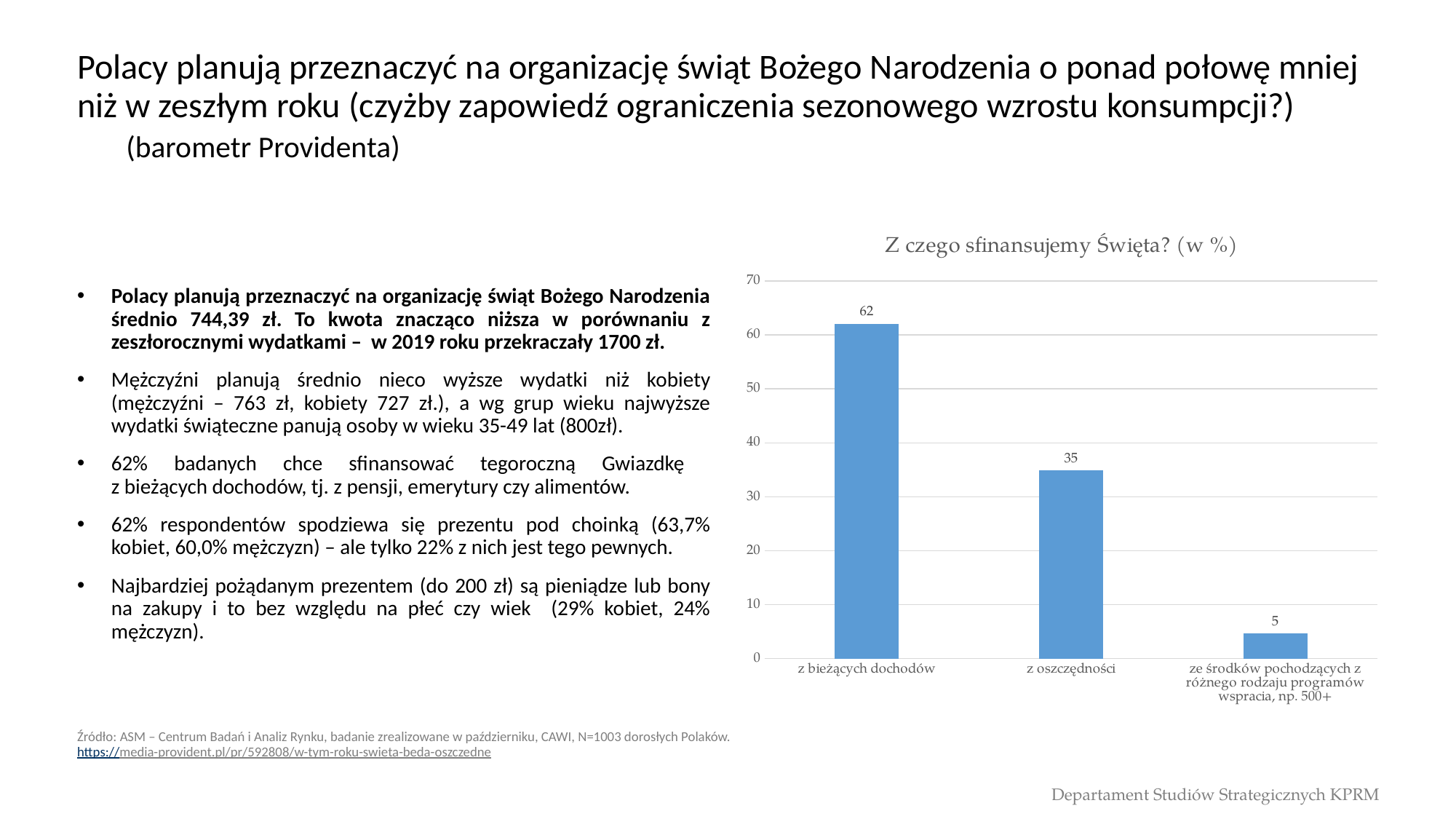

Polacy planują przeznaczyć na organizację świąt Bożego Narodzenia o ponad połowę mniej niż w zeszłym roku (czyżby zapowiedź ograniczenia sezonowego wzrostu konsumpcji?)
(barometr Providenta)

### Chart: Z czego sfinansujemy Święta? (w %)

| Category |  |
|---|---|
| z bieżących dochodów | 62.1 |
| z oszczędności | 34.9 |
| ze środków pochodzących z różnego rodzaju programów wspracia, np. 500+ | 4.7 |
­Polacy planują przeznaczyć na organizację świąt Bożego Narodzenia średnio 744,39 zł. To kwota znacząco niższa w porównaniu z zeszłorocznymi wydatkami –  w 2019 roku przekraczały 1700 zł.
­Mężczyźni planują średnio nieco wyższe wydatki niż kobiety (mężczyźni – 763 zł, kobiety 727 zł.), a wg grup wieku najwyższe wydatki świąteczne panują osoby w wieku 35-49 lat (800zł).
­62% badanych chce sfinansować tegoroczną Gwiazdkę
z bieżących dochodów, tj. z pensji, emerytury czy alimentów.
­62% respondentów spodziewa się prezentu pod choinką (63,7% kobiet, 60,0% mężczyzn) – ale tylko 22% z nich jest tego pewnych.
­Najbardziej pożądanym prezentem (do 200 zł) są pieniądze lub bony na zakupy i to bez względu na płeć czy wiek  (29% kobiet, 24% mężczyzn).
Źródło: ASM – Centrum Badań i Analiz Rynku, badanie zrealizowane w październiku, CAWI, N=1003 dorosłych Polaków.
https://media-provident.pl/pr/592808/w-tym-roku-swieta-beda-oszczedne